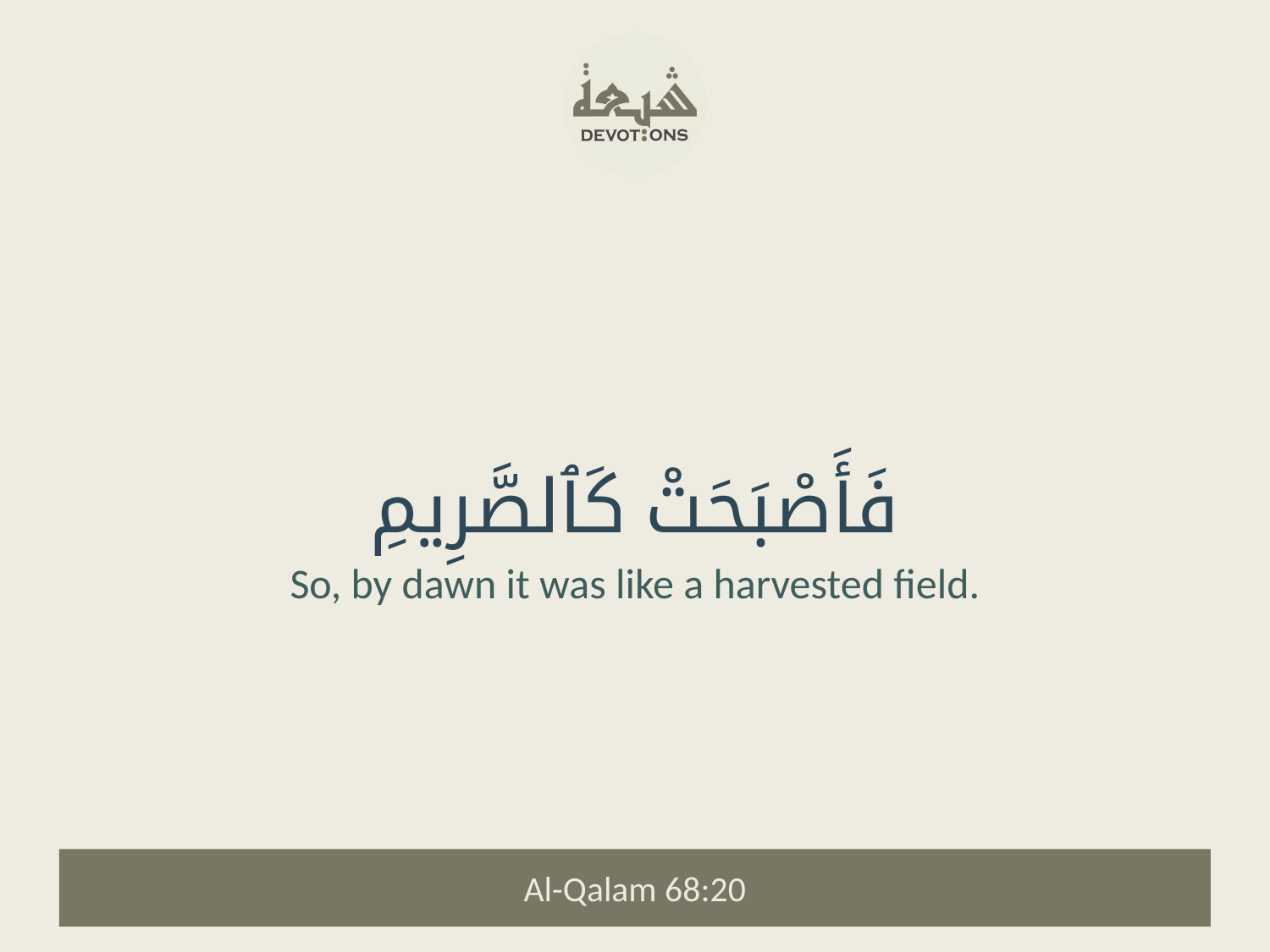

فَأَصْبَحَتْ كَٱلصَّرِيمِ
So, by dawn it was like a harvested field.
Al-Qalam 68:20